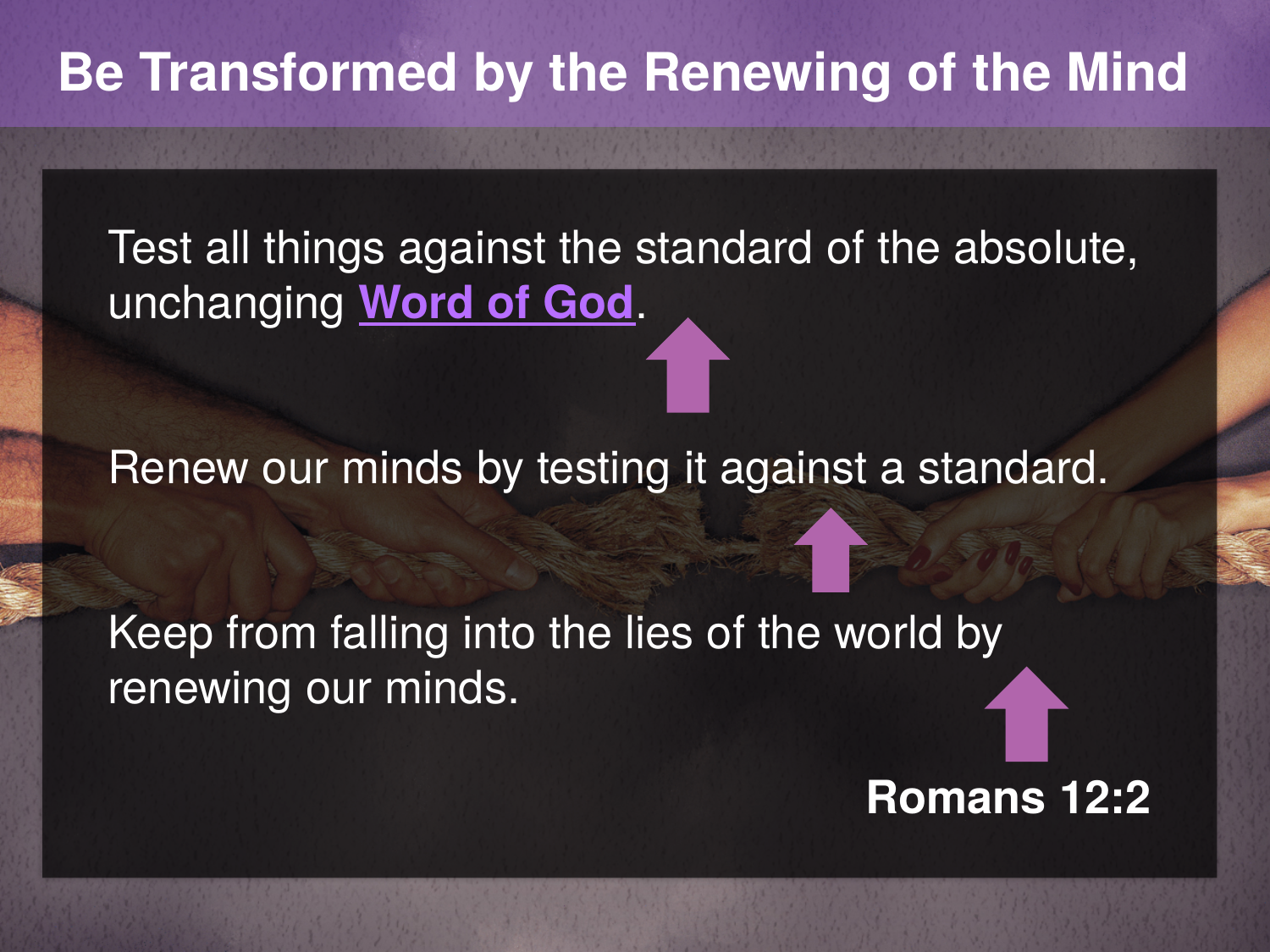

Be Transformed by the Renewing of the Mind

Test all things against the standard of the absolute, unchanging Word of God.

Renew our minds by testing it against a standard.

Keep from falling into the lies of the world by renewing our minds.

Romans 12:2